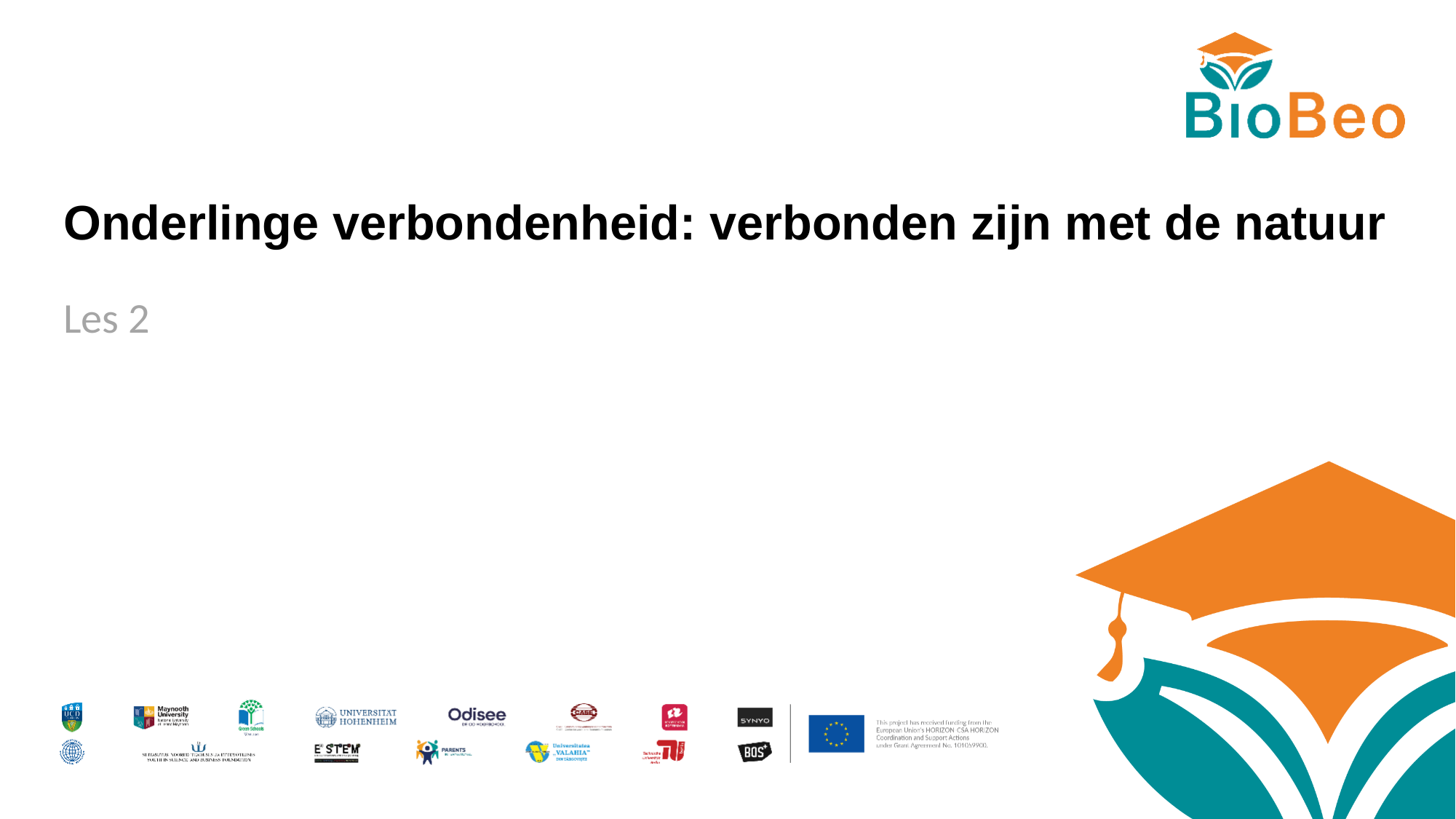

# Onderlinge verbondenheid: verbonden zijn met de natuur
Les 2